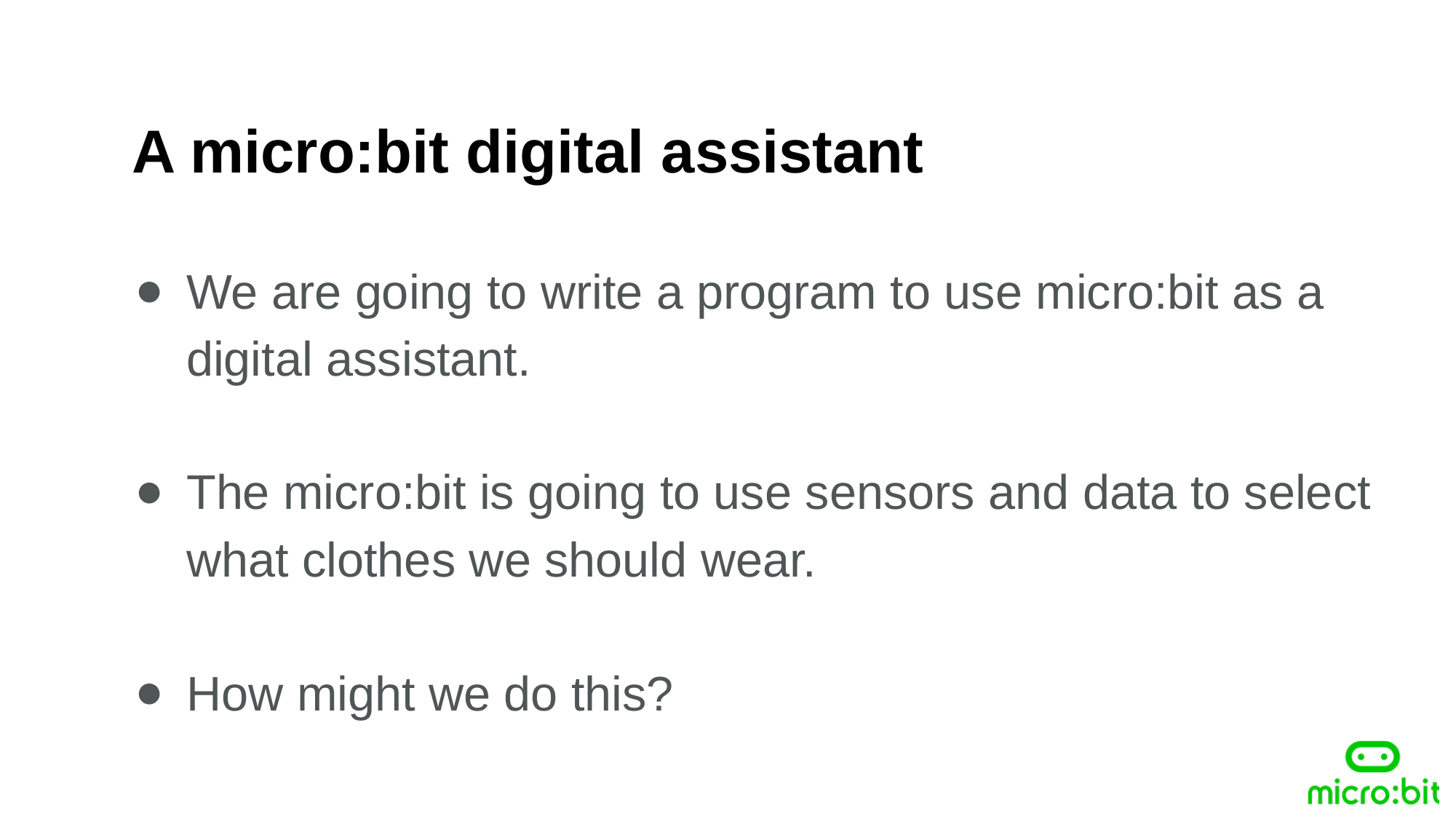

A micro:bit digital assistant

We are going to write a program to use micro:bit as a digital assistant.

The micro:bit is going to use sensors and data to select what clothes we should wear.

How might we do this?